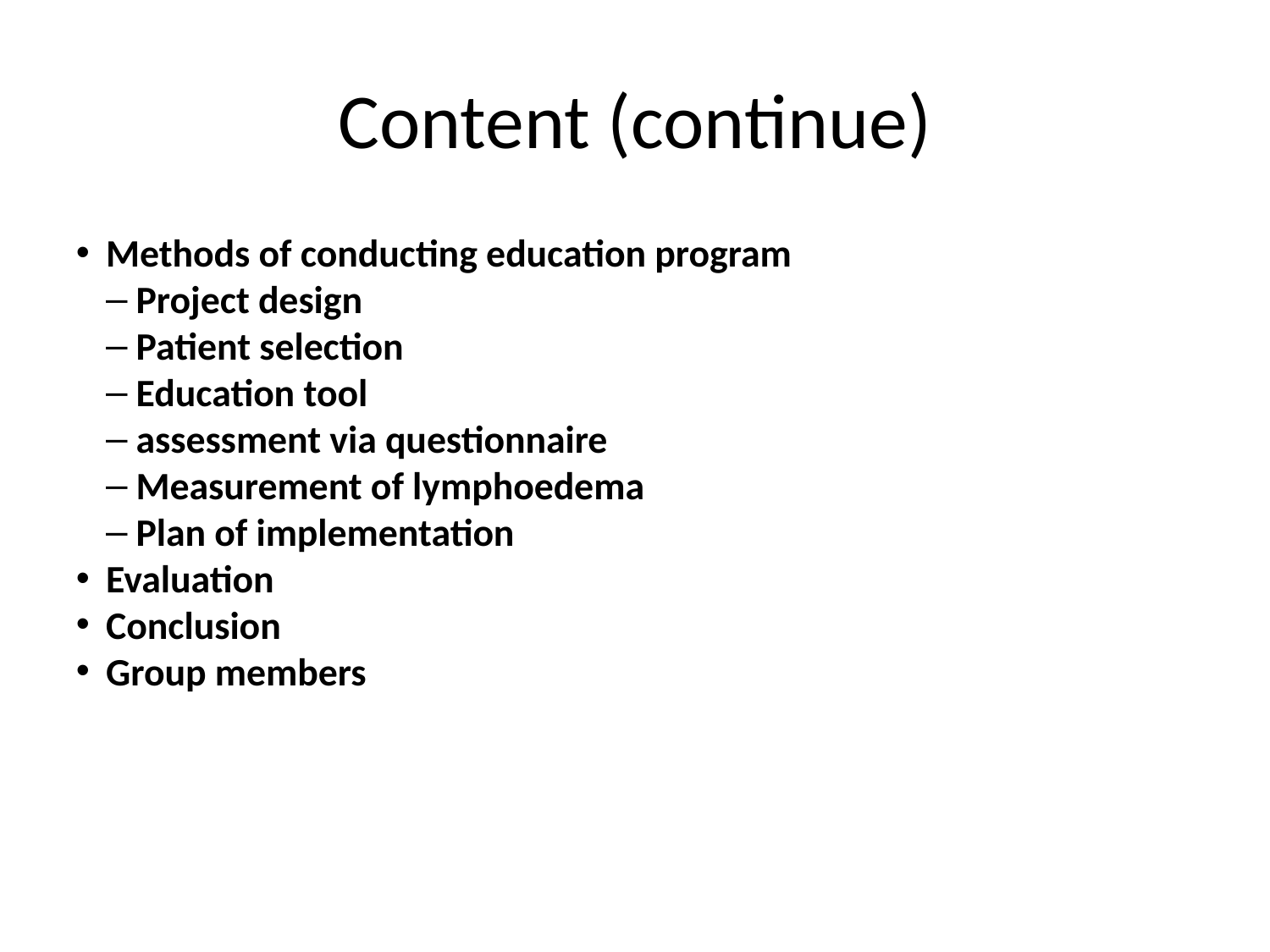

Content (continue)
Methods of conducting education program
Project design
Patient selection
Education tool
assessment via questionnaire
Measurement of lymphoedema
Plan of implementation
Evaluation
Conclusion
Group members